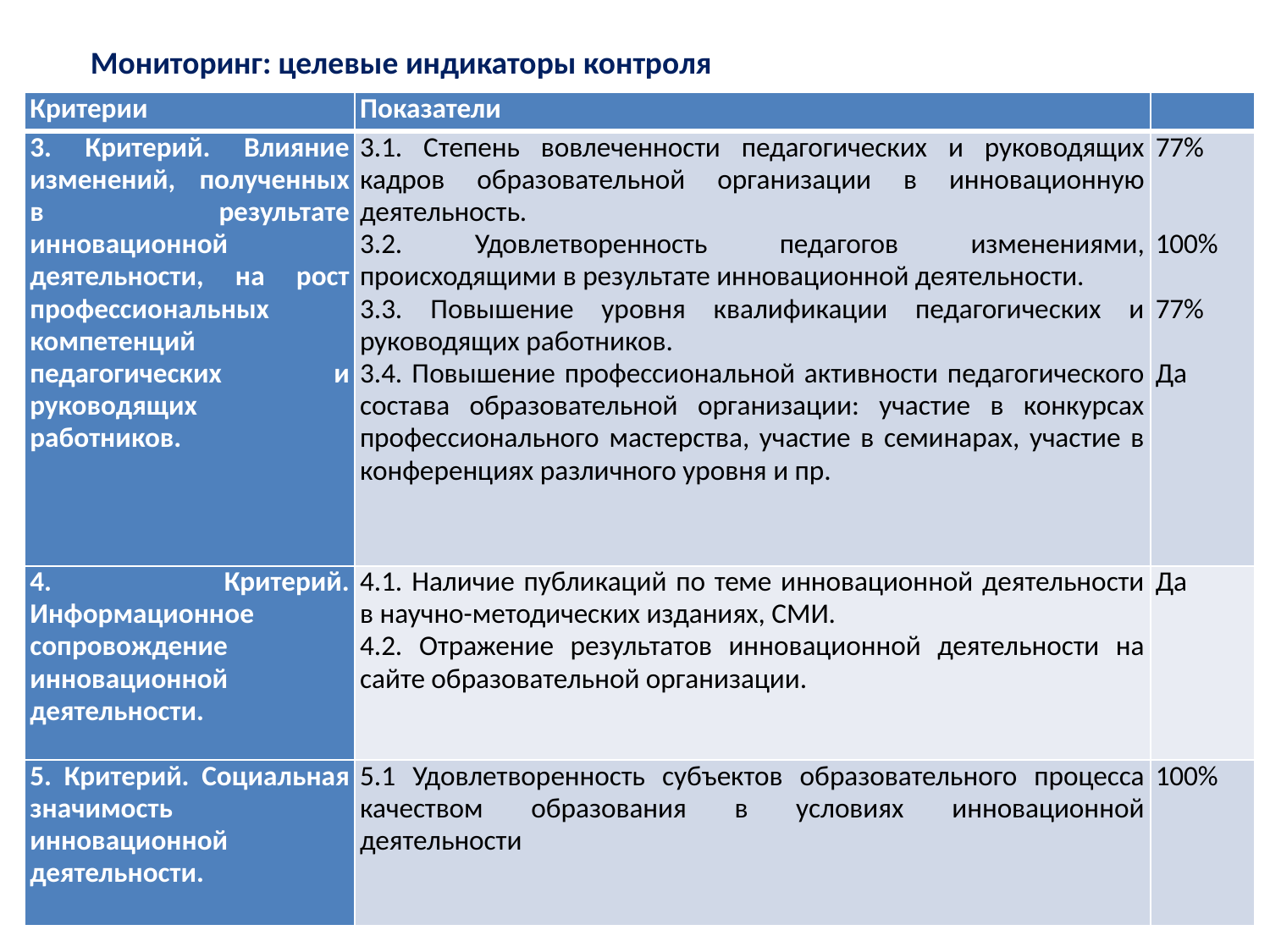

Мониторинг: целевые индикаторы контроля
| Критерии | Показатели |  |
| --- | --- | --- |
| 3. Критерий. Влияние изменений, полученных в результате инновационной деятельности, на рост профессиональных компетенций педагогических и руководящих работников. | 3.1. Степень вовлеченности педагогических и руководящих кадров образовательной организации в инновационную деятельность. 3.2. Удовлетворенность педагогов изменениями, происходящими в результате инновационной деятельности. 3.3. Повышение уровня квалификации педагогических и руководящих работников. 3.4. Повышение профессиональной активности педагогического состава образовательной организации: участие в конкурсах профессионального мастерства, участие в семинарах, участие в конференциях различного уровня и пр. | 77%     100%   77%   Да |
| 4. Критерий. Информационное сопровождение инновационной деятельности. | 4.1. Наличие публикаций по теме инновационной деятельности в научно-методических изданиях, СМИ. 4.2. Отражение результатов инновационной деятельности на сайте образовательной организации. | Да |
| 5. Критерий. Социальная значимость инновационной деятельности. | 5.1 Удовлетворенность субъектов образовательного процесса качеством образования в условиях инновационной деятельности | 100% |